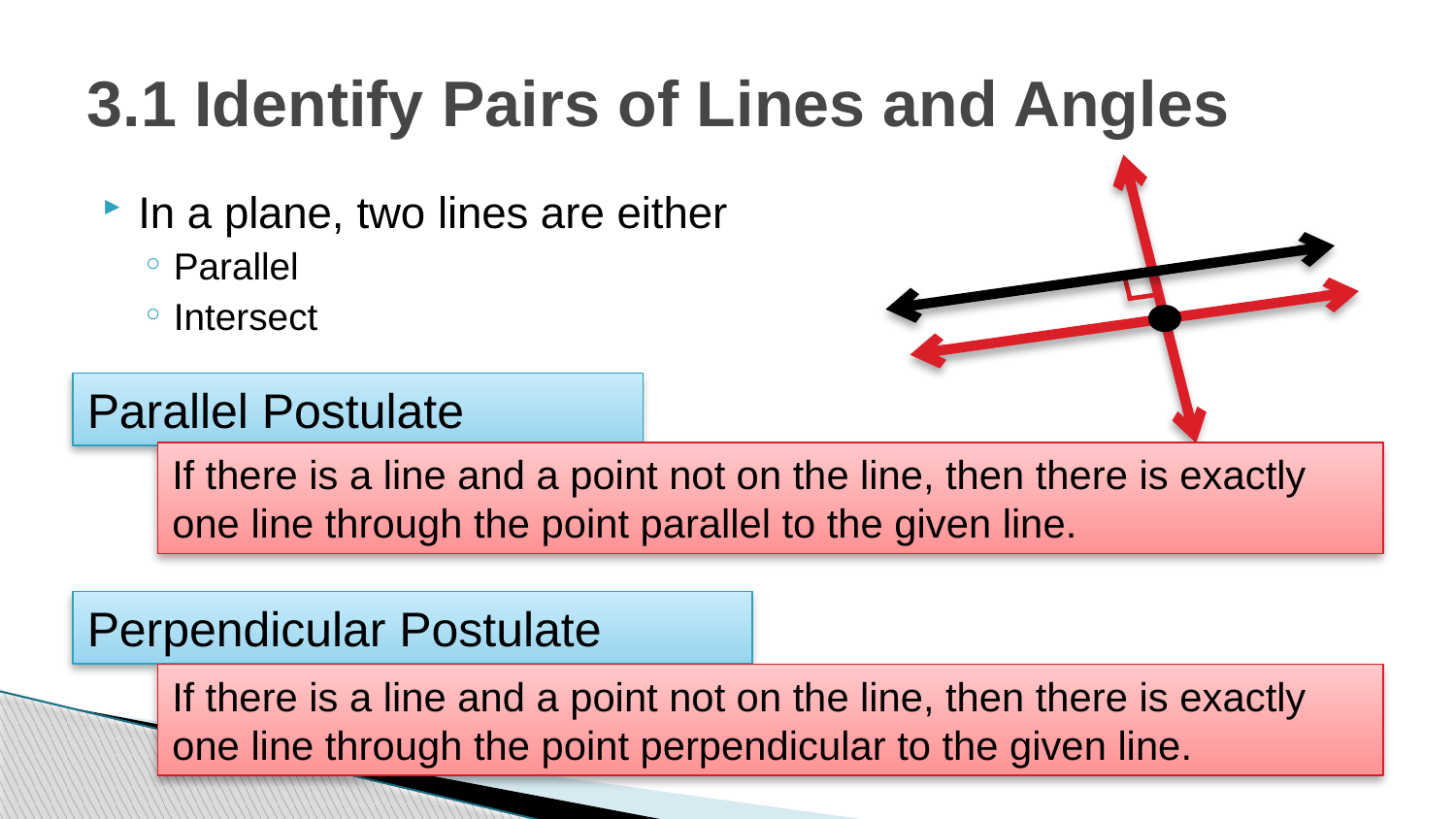

# 3.1 Identify Pairs of Lines and Angles
In a plane, two lines are either
Parallel
Intersect

Parallel Postulate
If there is a line and a point not on the line, then there is exactly one line through the point parallel to the given line.
Perpendicular Postulate
If there is a line and a point not on the line, then there is exactly one line through the point perpendicular to the given line.